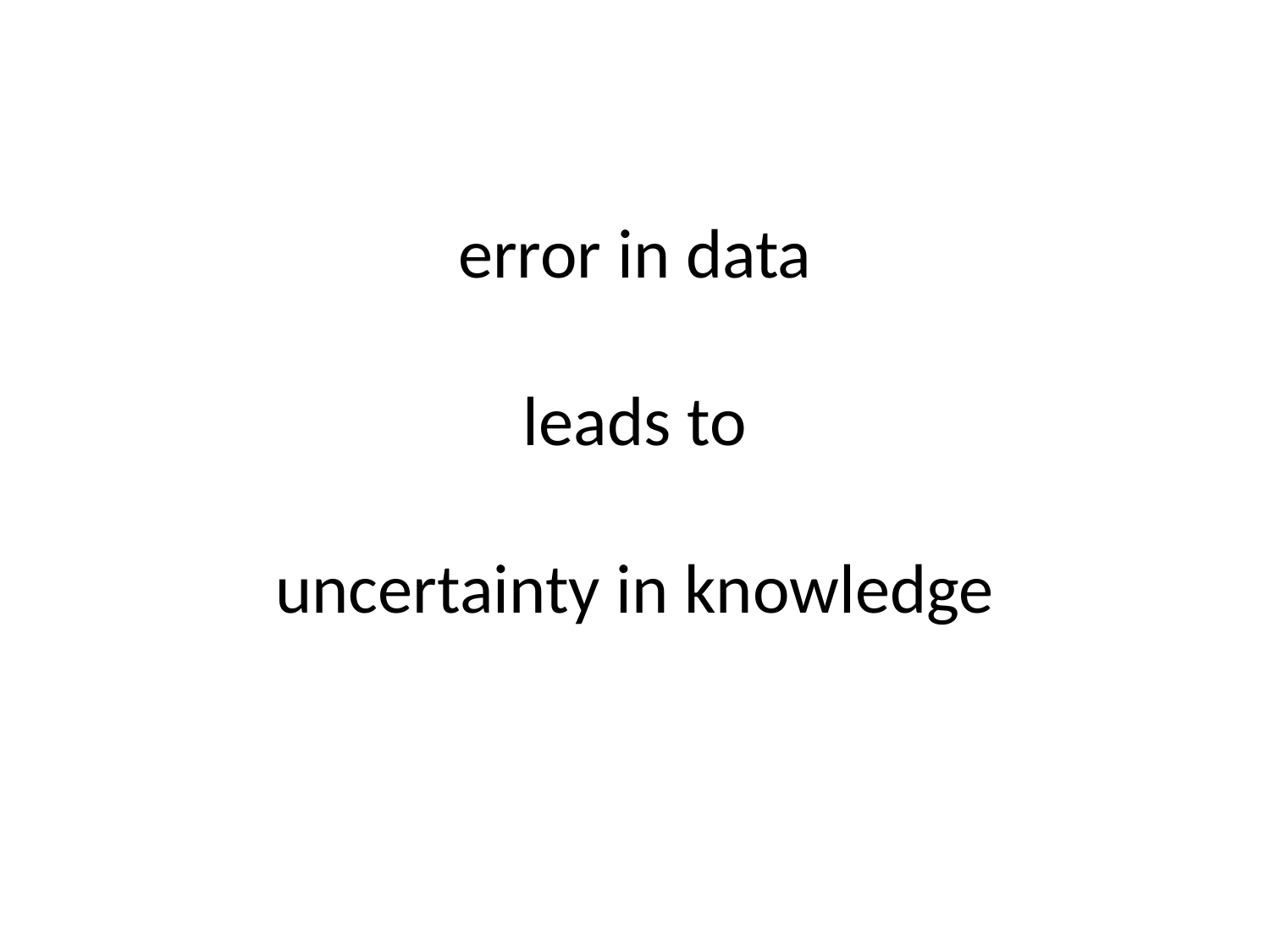

# error in data leads to uncertainty in knowledge